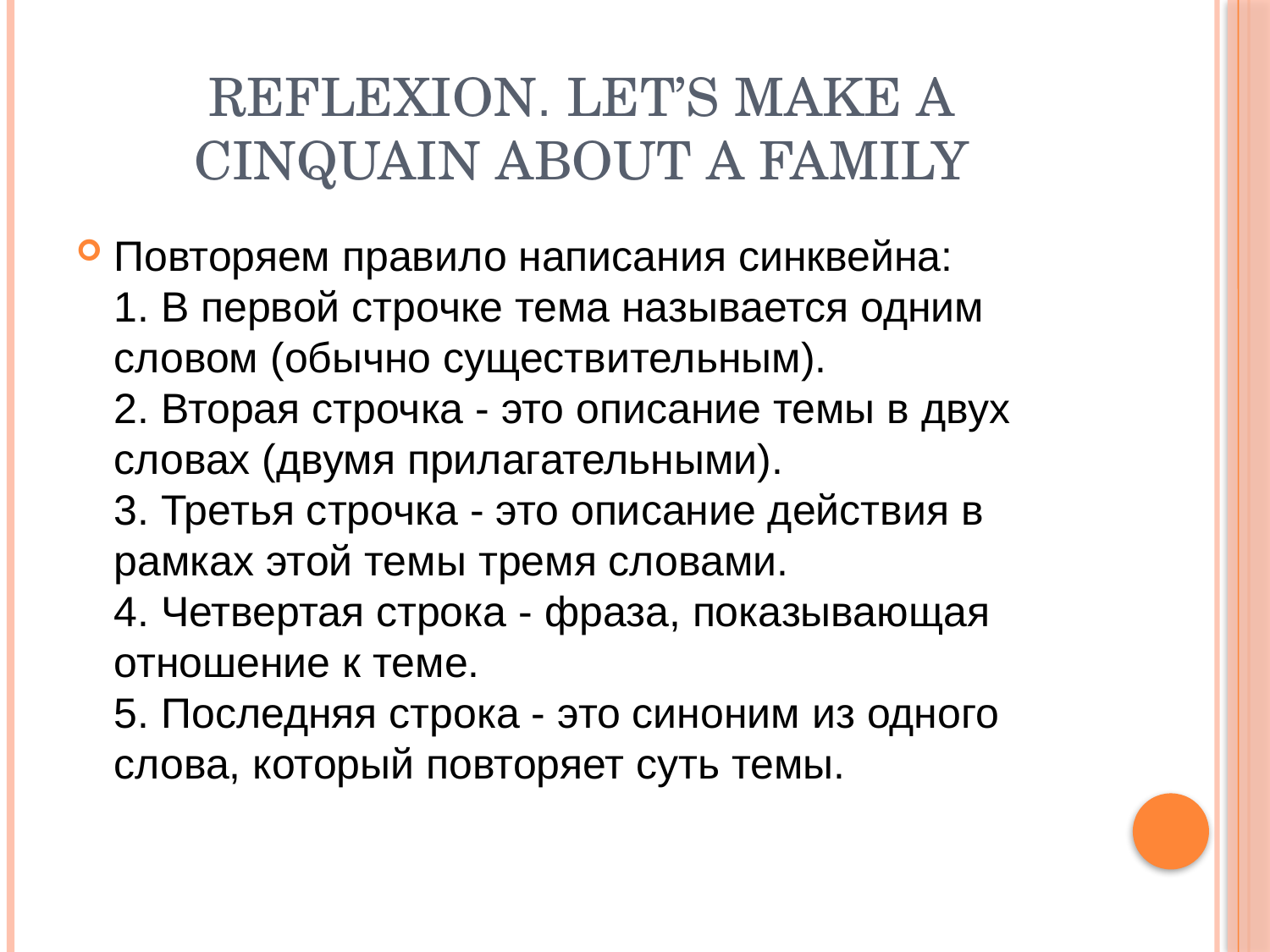

# Reflexion. Let’s make a cinquain about a family
Повторяем правило написания синквейна:
1. В первой строчке тема называется одним словом (обычно существительным).
2. Вторая строчка - это описание темы в двух словах (двумя прилагательными).
3. Третья строчка - это описание действия в рамках этой темы тремя словами. 
4. Четвертая строка - фраза, показывающая отношение к теме.
5. Последняя строка - это синоним из одного слова, который повторяет суть темы.